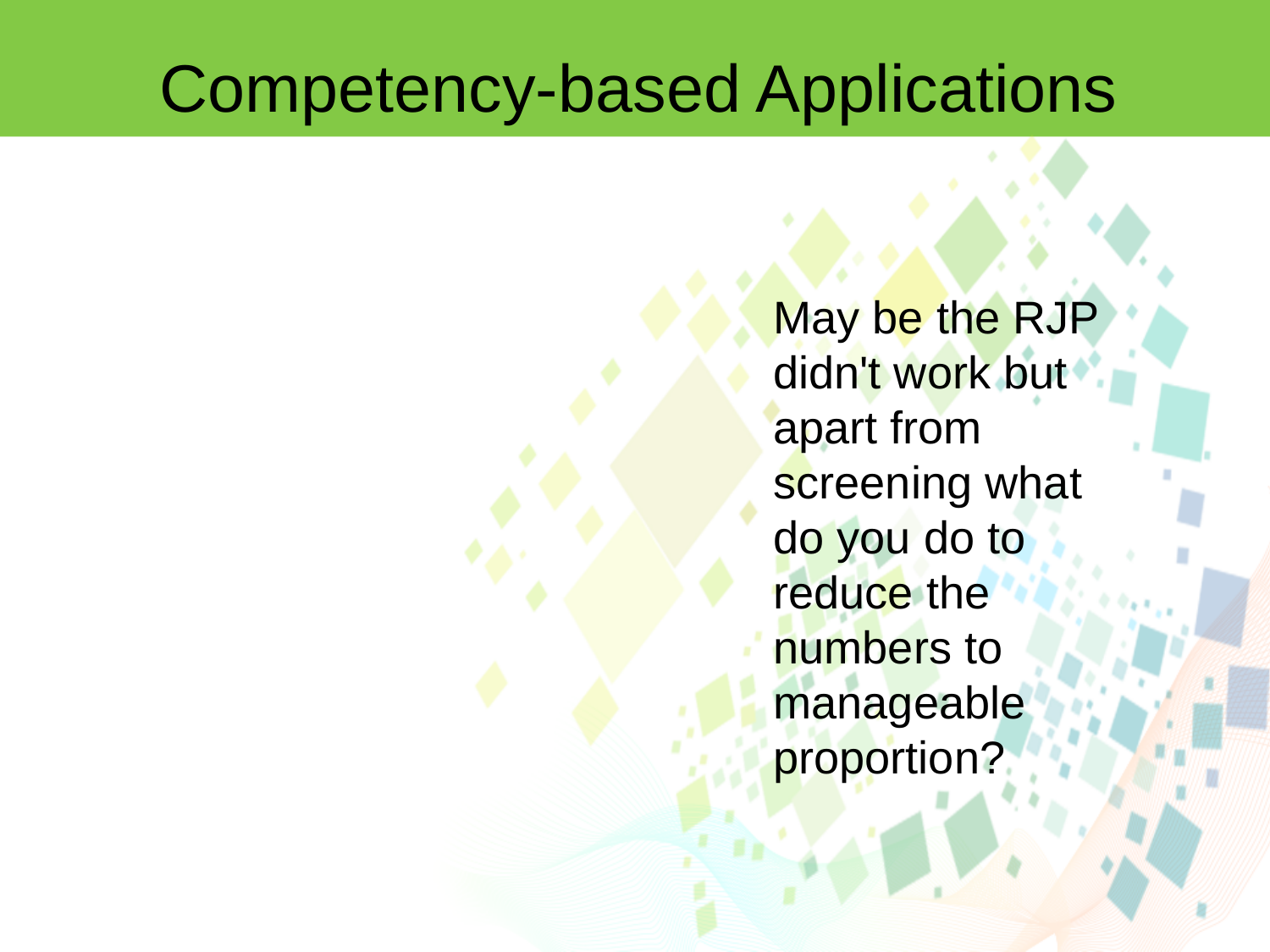

Competency-based Applications
May be the RJP didn't work but apart from screening what do you do to reduce the numbers to manageable proportion?